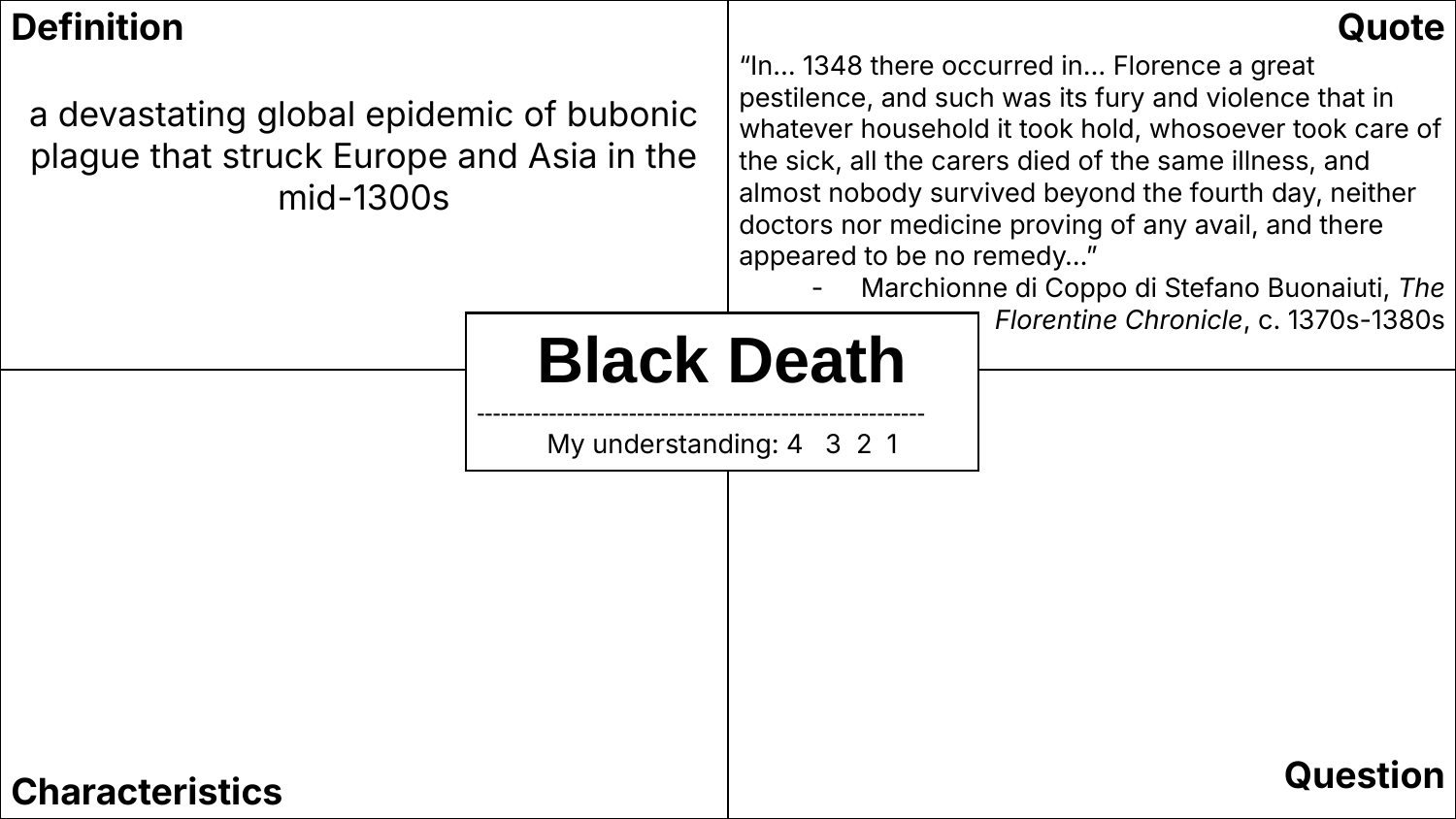

| Definition a devastating global epidemic of bubonic plague that struck Europe and Asia in the mid-1300s | Quote “In… 1348 there occurred in… Florence a great pestilence, and such was its fury and violence that in whatever household it took hold, whosoever took care of the sick, all the carers died of the same illness, and almost nobody survived beyond the fourth day, neither doctors nor medicine proving of any avail, and there appeared to be no remedy…” Marchionne di Coppo di Stefano Buonaiuti, The Florentine Chronicle, c. 1370s-1380s |
| --- | --- |
| Characteristics | Question |
Black Death
--------------------------------------------------------
My understanding: 4   3  2  1